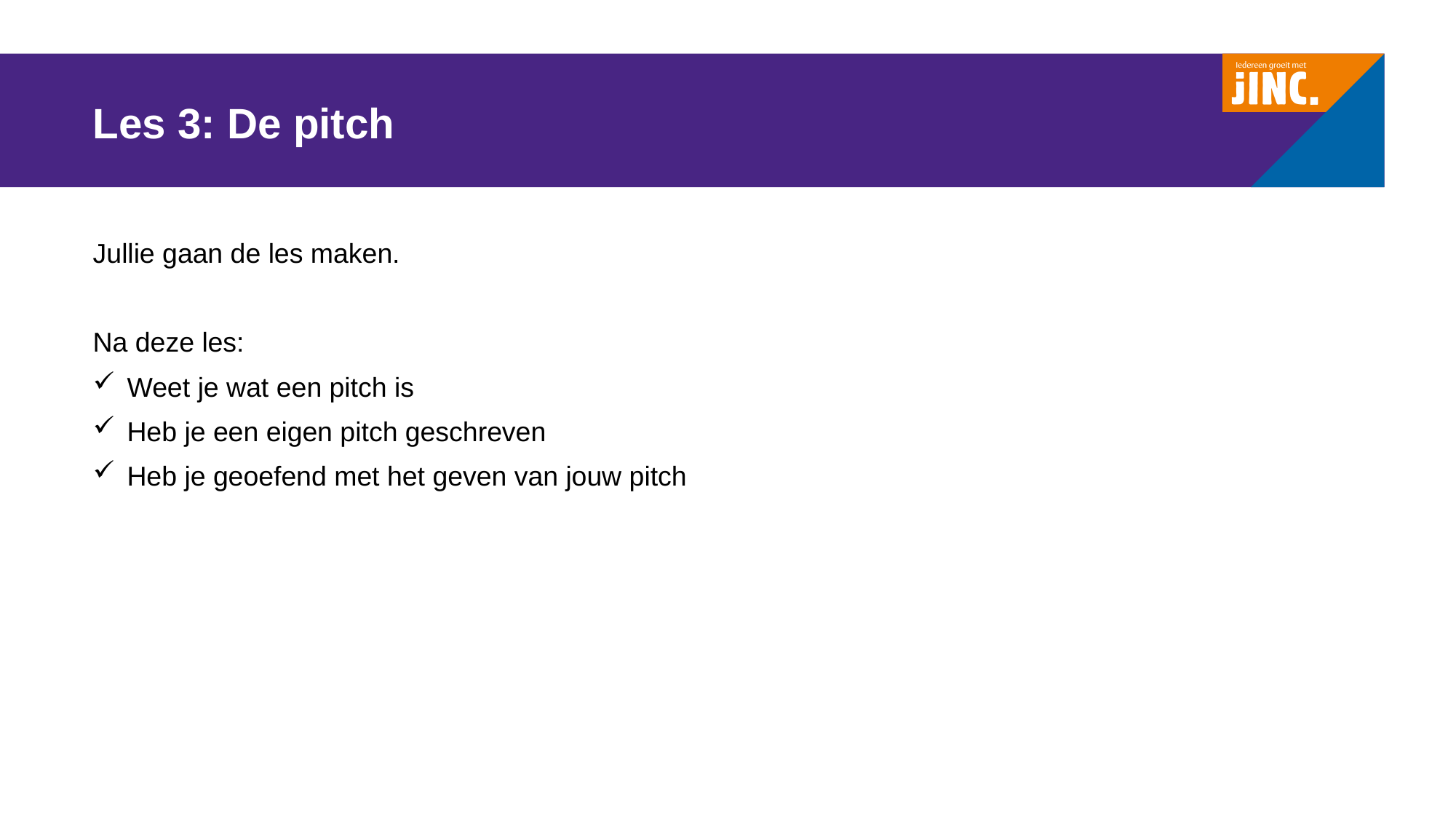

# Les 3: De pitch
Jullie gaan de les maken.

Na deze les:
Weet je wat een pitch is
Heb je een eigen pitch geschreven
Heb je geoefend met het geven van jouw pitch